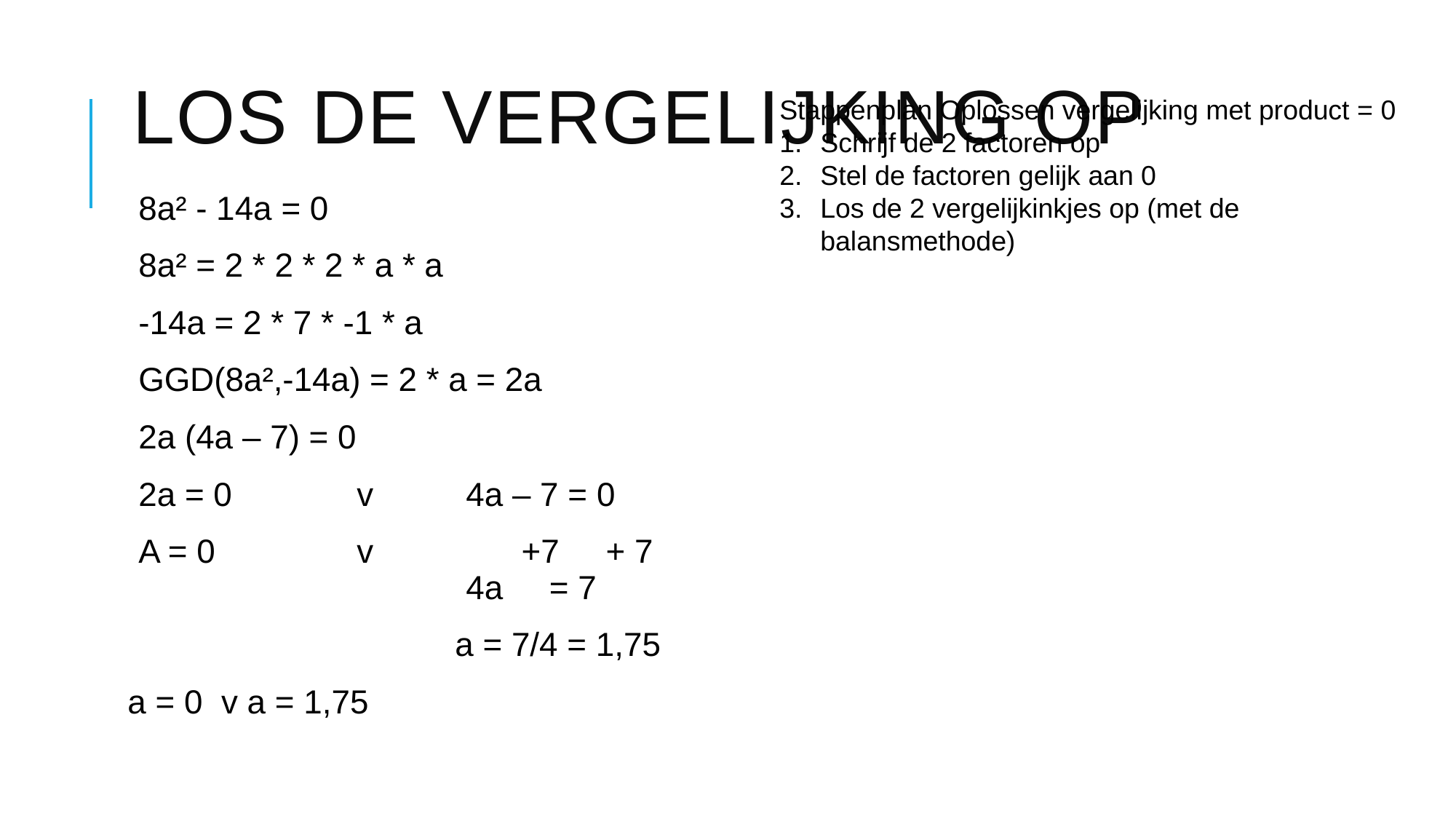

# Los de vergelijking op
Stappenplan Oplossen vergelijking met product = 0
Schrijf de 2 factoren op
Stel de factoren gelijk aan 0
Los de 2 vergelijkinkjes op (met de balansmethode)

8a² - 14a = 0
8a² = 2 * 2 * 2 * a * a
-14a = 2 * 7 * -1 * a
GGD(8a²,-14a) = 2 * a = 2a
2a (4a – 7) = 0
2a = 0		v	4a – 7 = 0
A = 0		v	      +7     + 7
			4a     = 7
			a = 7/4 = 1,75
a = 0  v a = 1,75